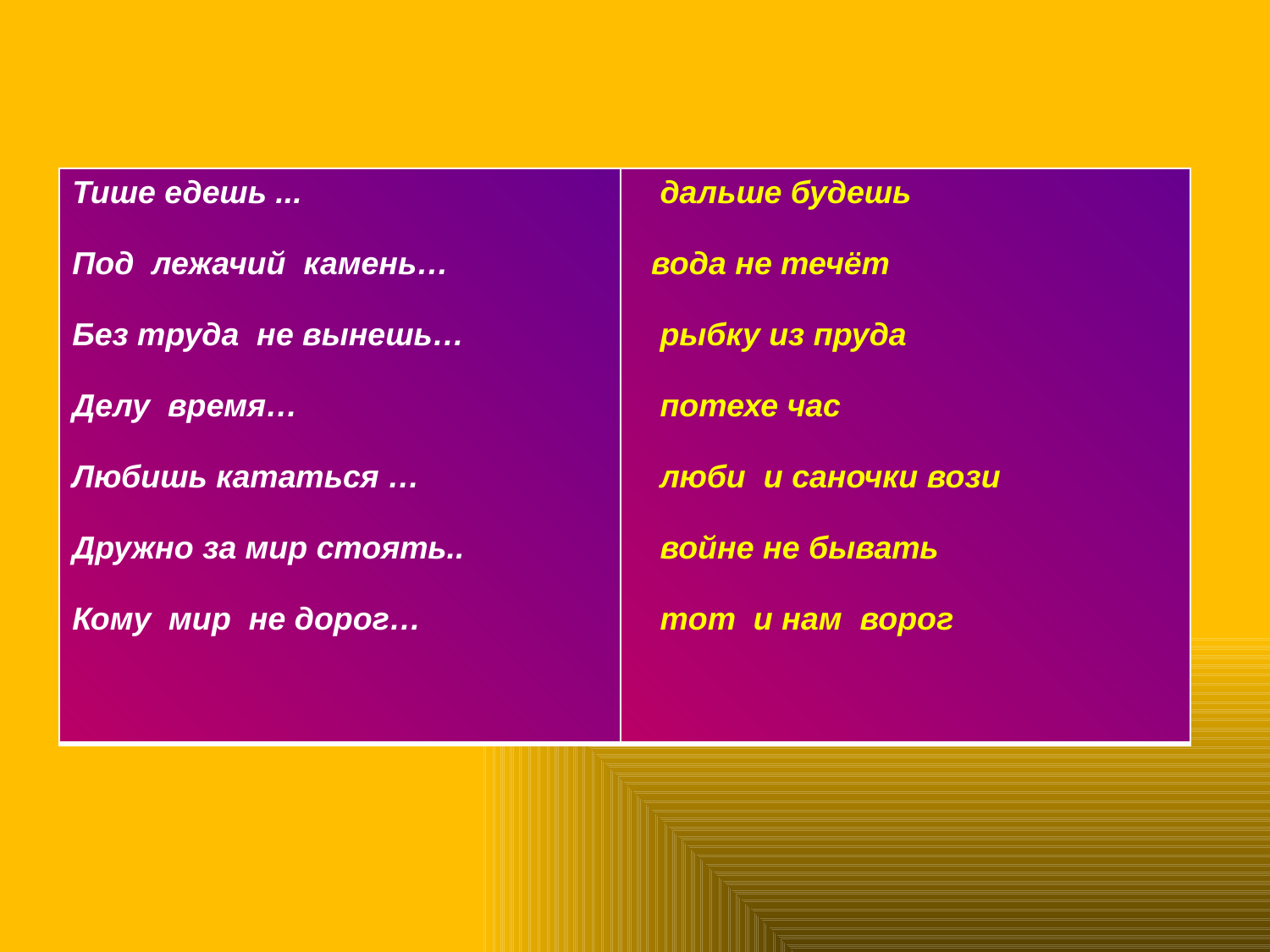

| Тише едешь ... Под лежачий камень… Без труда не вынешь… Делу время… Любишь кататься … Дружно за мир стоять.. Кому мир не дорог… | дальше будешь вода не течёт рыбку из пруда потехе час люби и саночки вози войне не бывать тот и нам ворог |
| --- | --- |